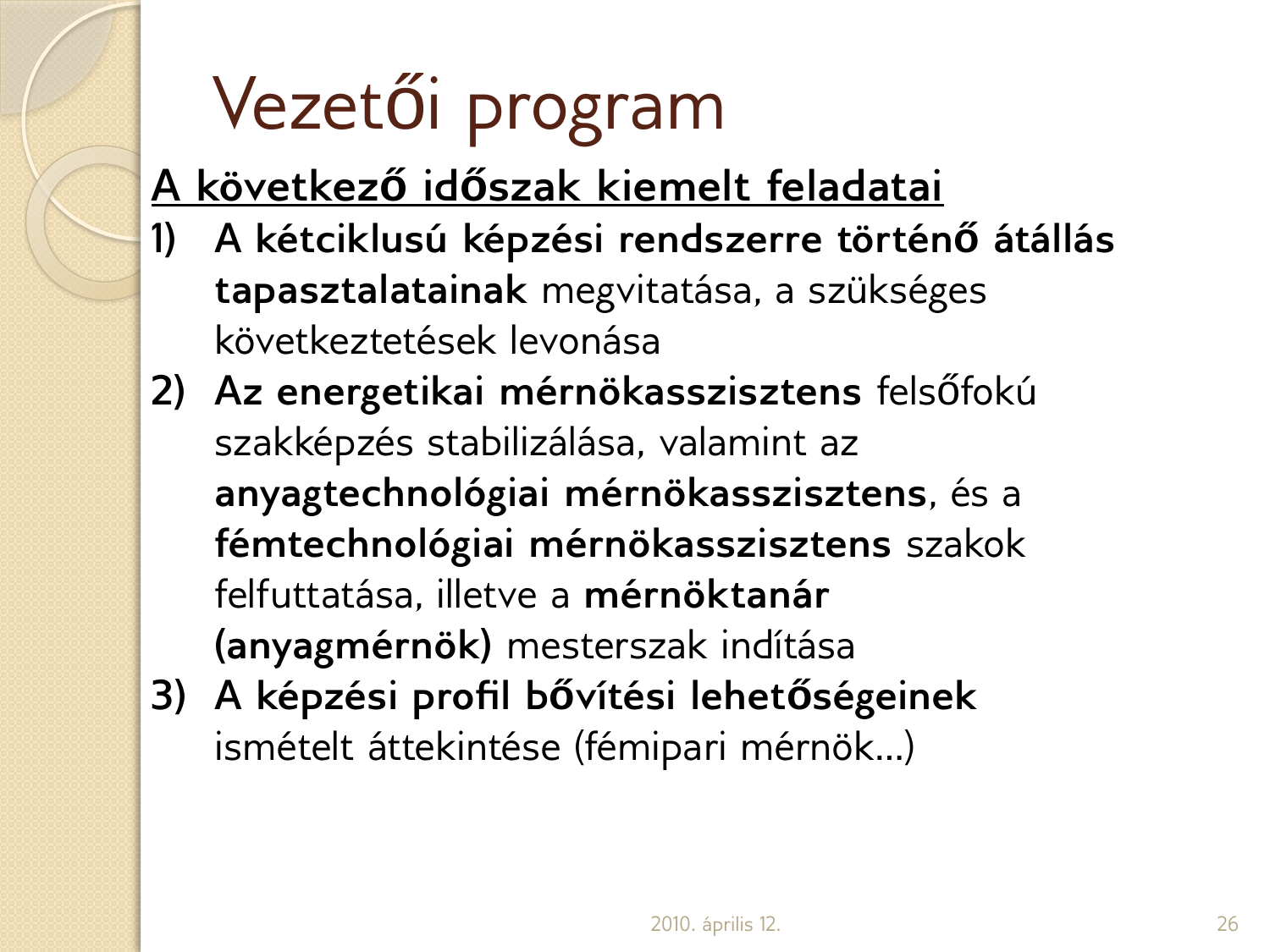

# Vezetői program
A következő időszak kiemelt feladatai
A kétciklusú képzési rendszerre történő átállás tapasztalatainak megvitatása, a szükséges következtetések levonása
Az energetikai mérnökasszisztens felsőfokú szakképzés stabilizálása, valamint az anyagtechnológiai mérnökasszisztens, és a fémtechnológiai mérnökasszisztens szakok felfuttatása, illetve a mérnöktanár (anyagmérnök) mesterszak indítása
A képzési profil bővítési lehetőségeinek ismételt áttekintése (fémipari mérnök…)
2010. április 12.
26